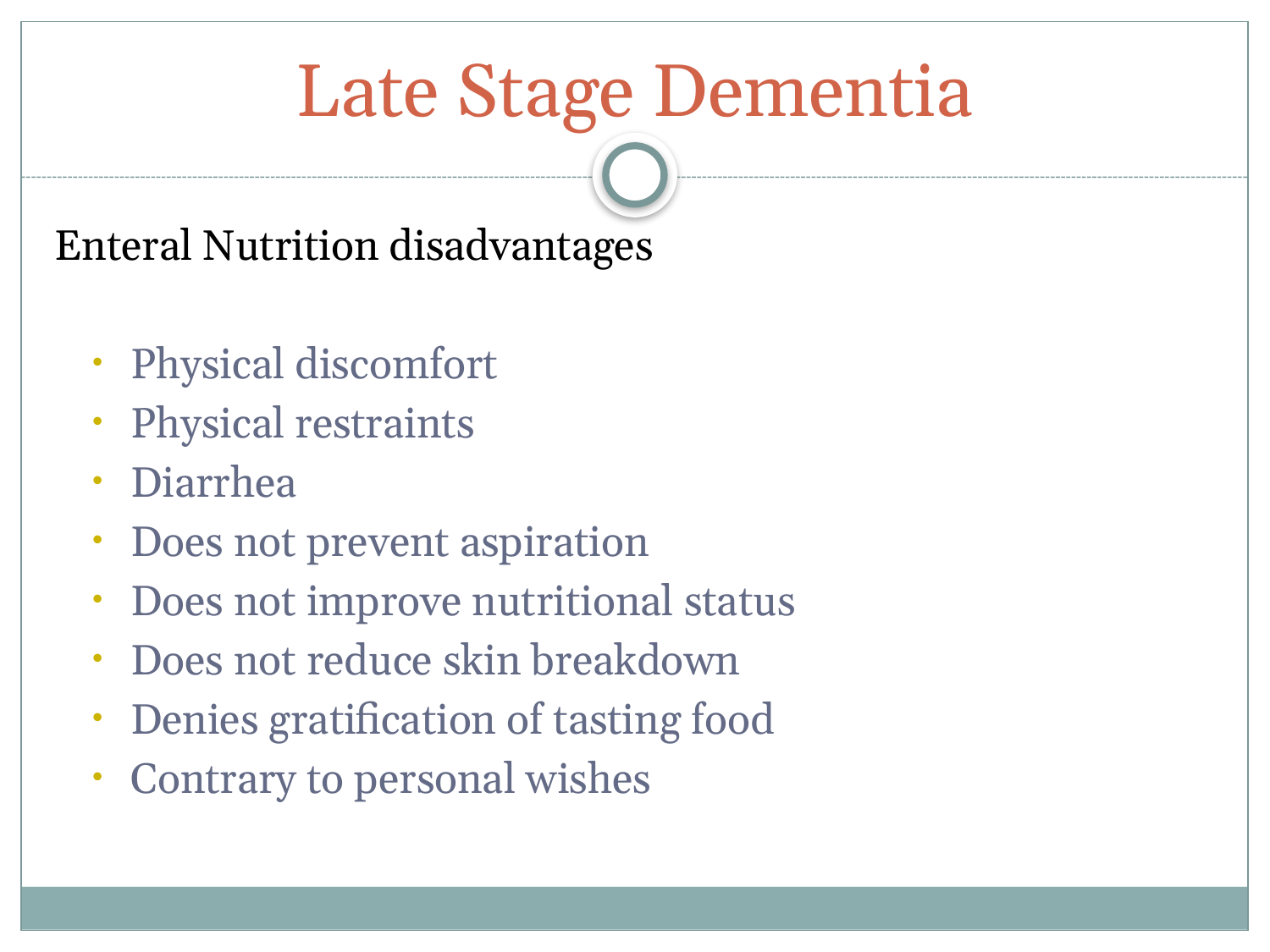

# Late Stage Dementia
Enteral Nutrition disadvantages

Physical discomfort
Physical restraints
Diarrhea
Does not prevent aspiration
Does not improve nutritional status
Does not reduce skin breakdown
Denies gratification of tasting food
Contrary to personal wishes